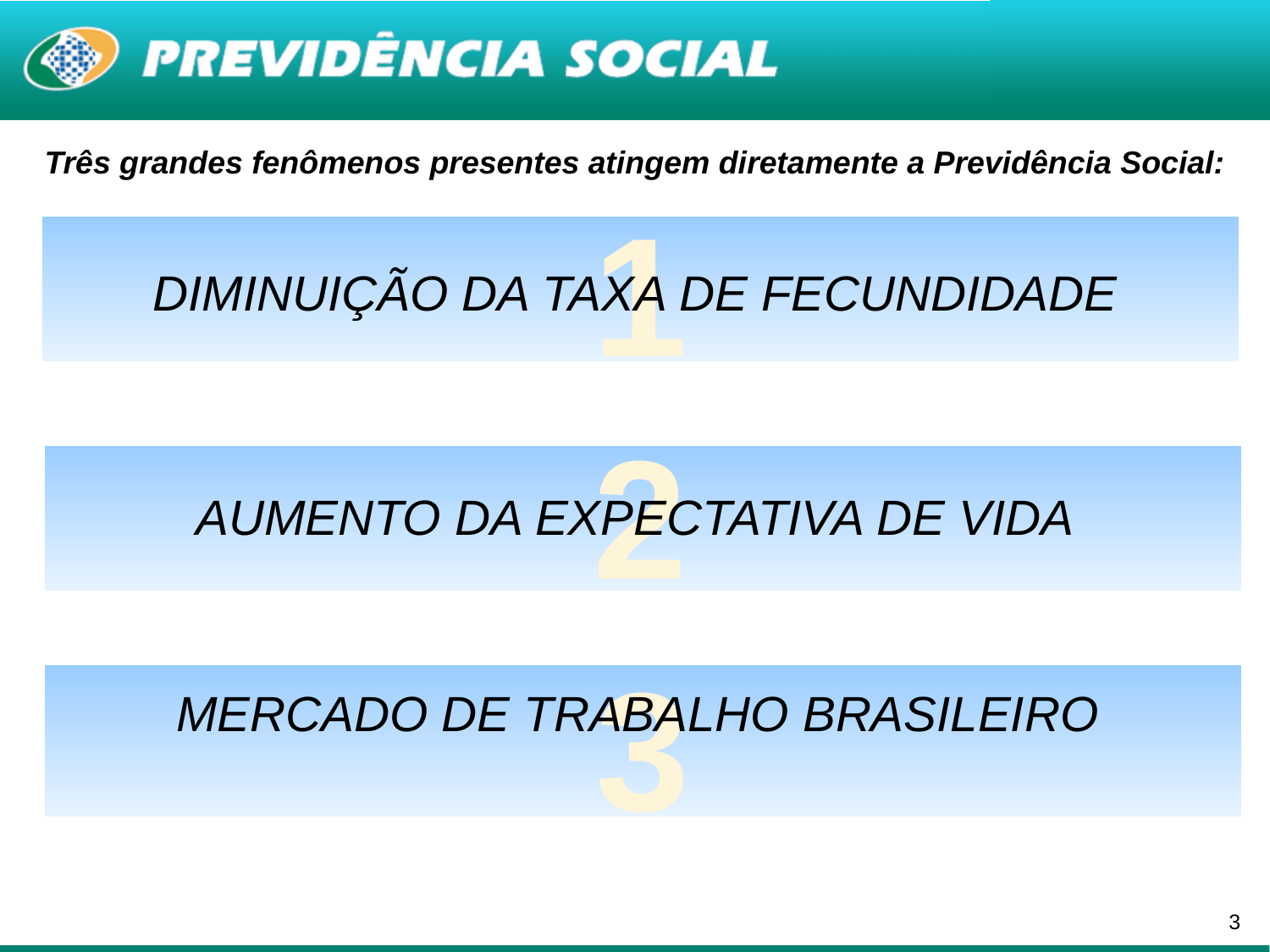

Três grandes fenômenos presentes atingem diretamente a Previdência Social:
1

DIMINUIÇÃO DA TAXA DE FECUNDIDADE
2

AUMENTO DA EXPECTATIVA DE VIDA
3

MERCADO DE TRABALHO BRASILEIRO